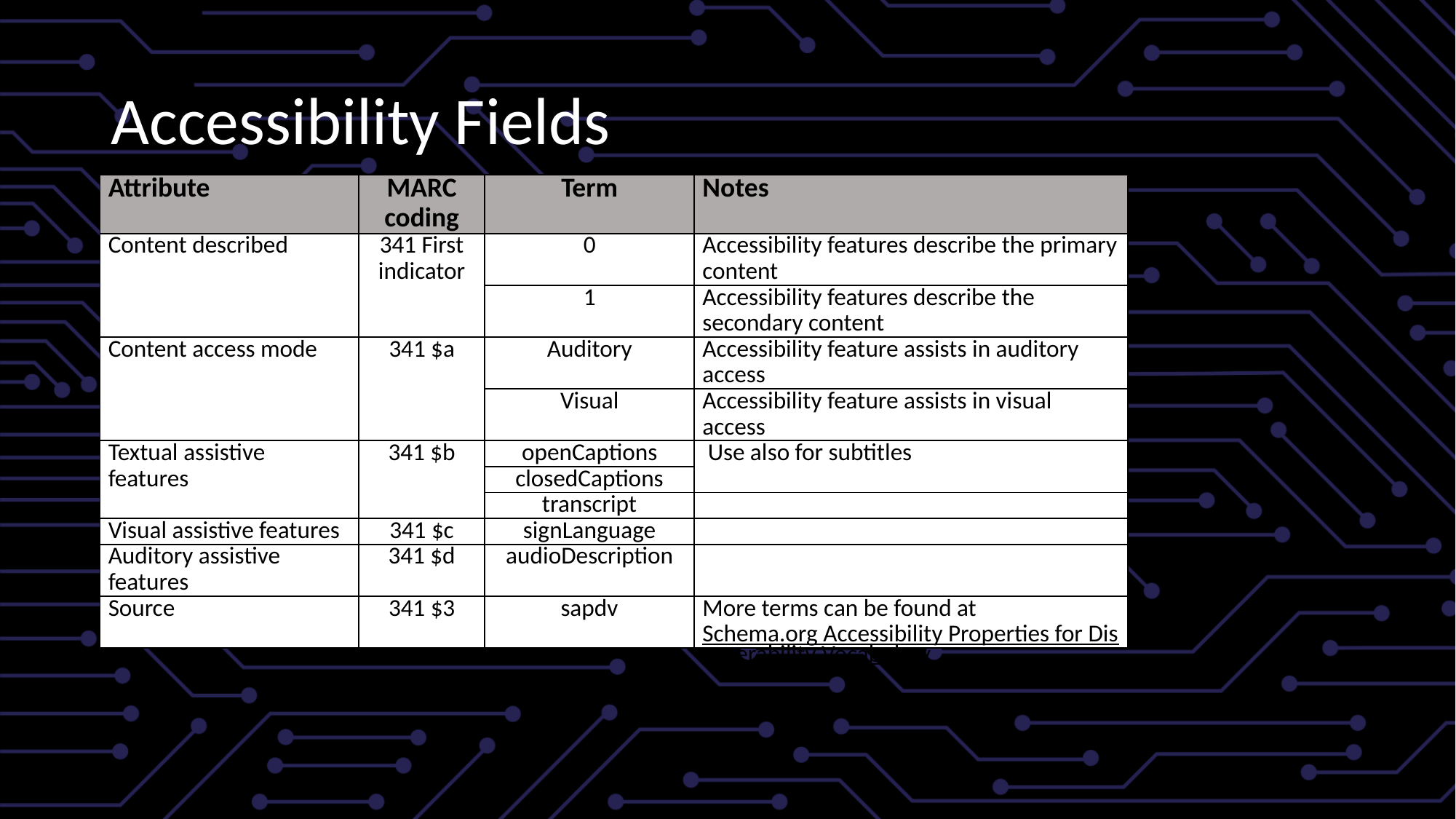

# Accessibility Fields
| Attribute | MARC coding | Term | Notes |
| --- | --- | --- | --- |
| Content described | 341 First indicator | 0 | Accessibility features describe the primary content |
|  |  | 1 | Accessibility features describe the secondary content |
| Content access mode | 341 $a | Auditory | Accessibility feature assists in auditory access |
|  |  | Visual | Accessibility feature assists in visual access |
| Textual assistive features | 341 $b | openCaptions | Use also for subtitles |
|  |  | closedCaptions |  |
|  |  | transcript |  |
| Visual assistive features | 341 $c | signLanguage |  |
| Auditory assistive features | 341 $d | audioDescription |  |
| Source | 341 $3 | sapdv | More terms can be found at Schema.org Accessibility Properties for Discoverability Vocabulary |